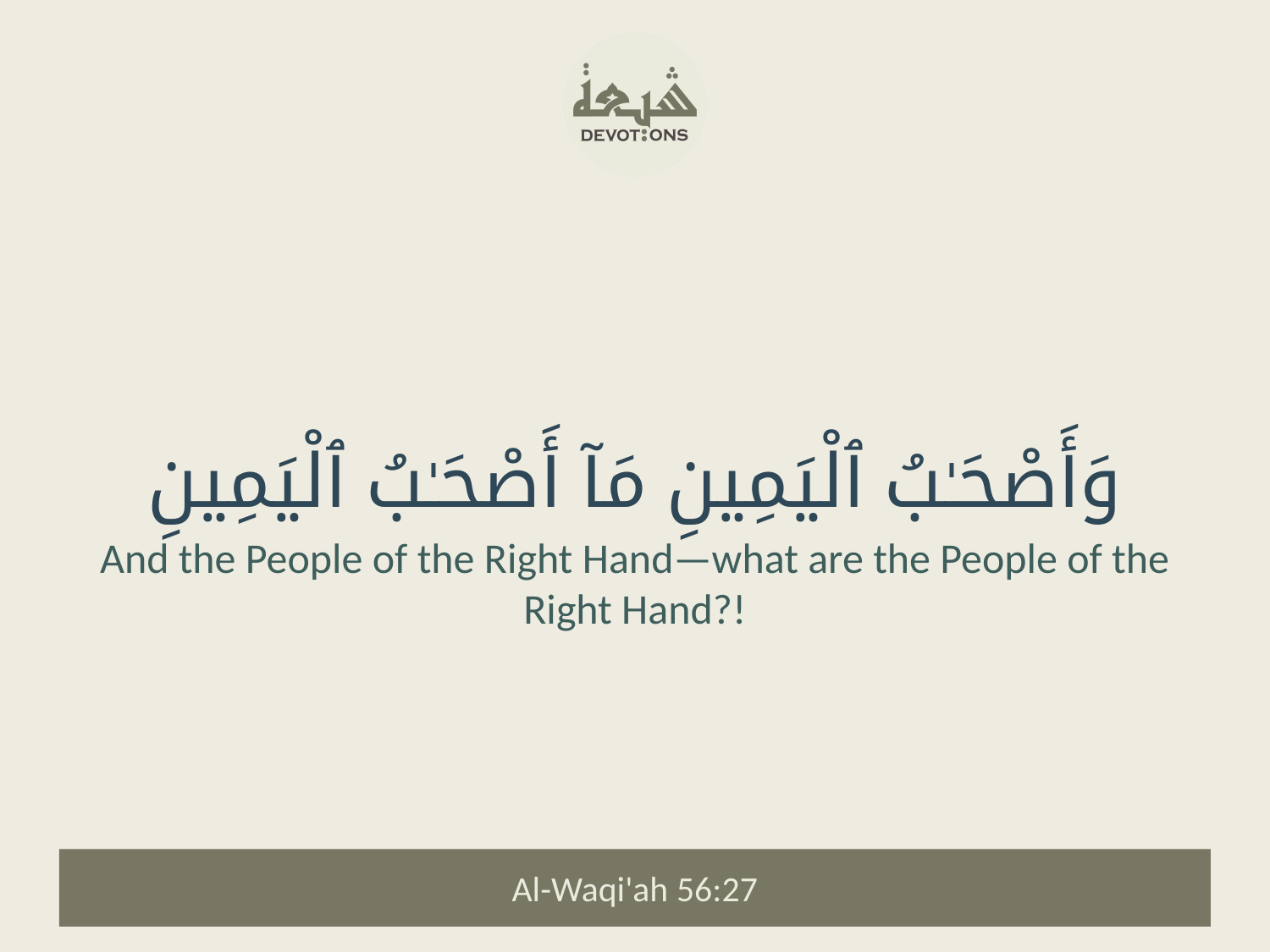

وَأَصْحَـٰبُ ٱلْيَمِينِ مَآ أَصْحَـٰبُ ٱلْيَمِينِ
And the People of the Right Hand—what are the People of the Right Hand?!
Al-Waqi'ah 56:27